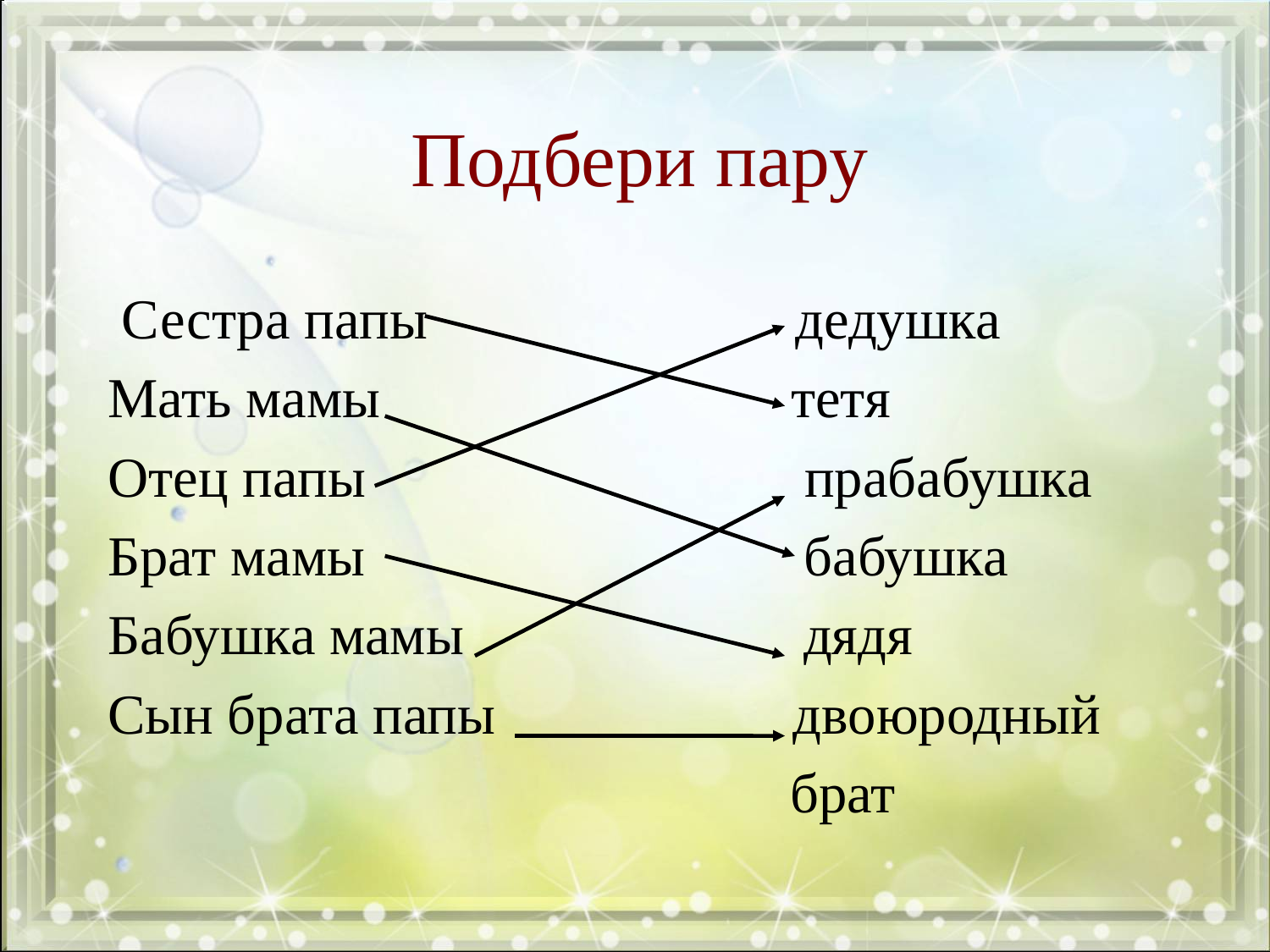

# Подбери пару
 Сестра папы                          дедушка
Мать мамы                             тетя
Отец папы                               прабабушка
Брат мамы                               бабушка
Бабушка мамы                        дядя
Сын брата папы                     двоюродный
                                             	брат